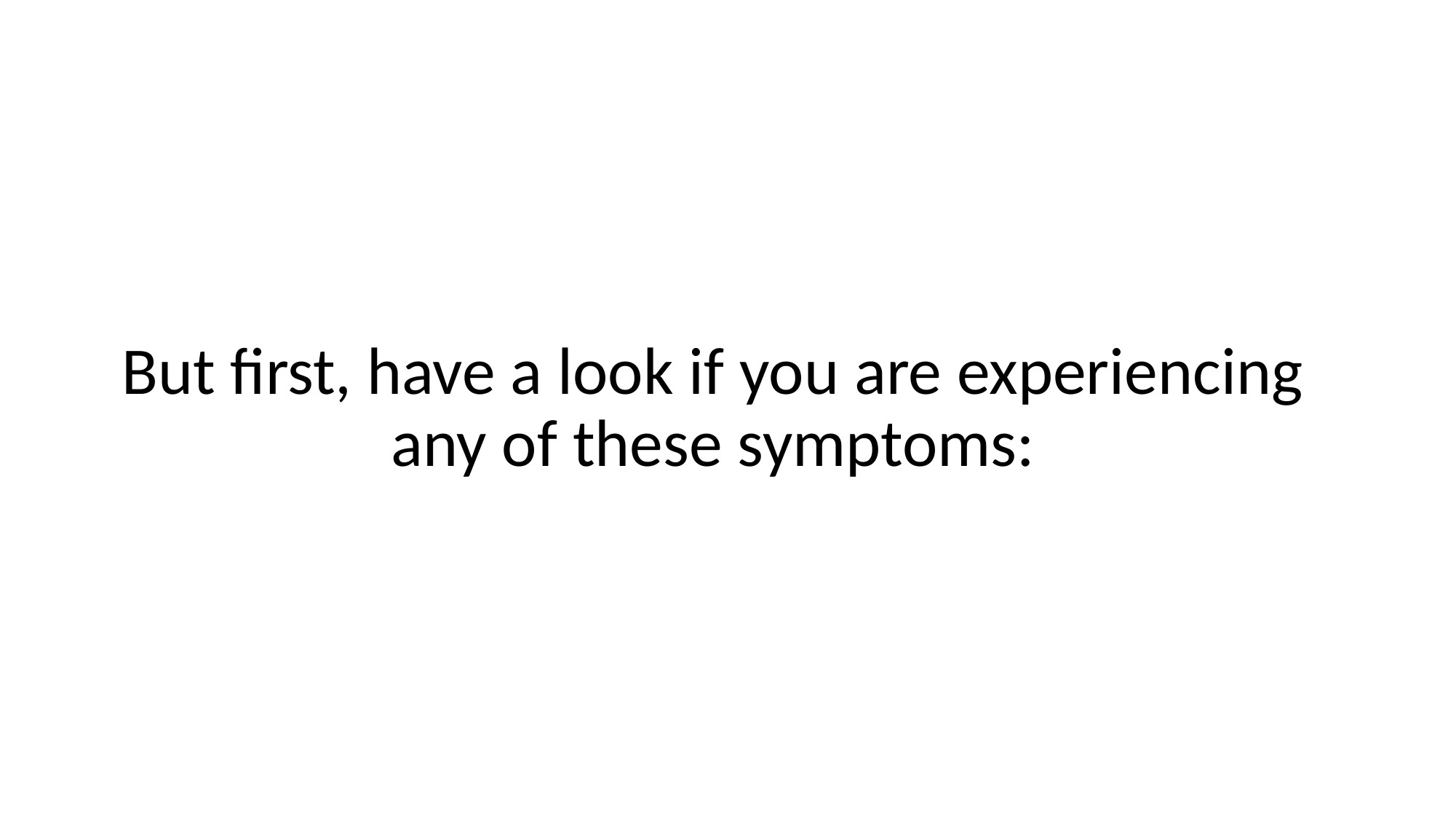

But first, have a look if you are experiencing any of these symptoms: